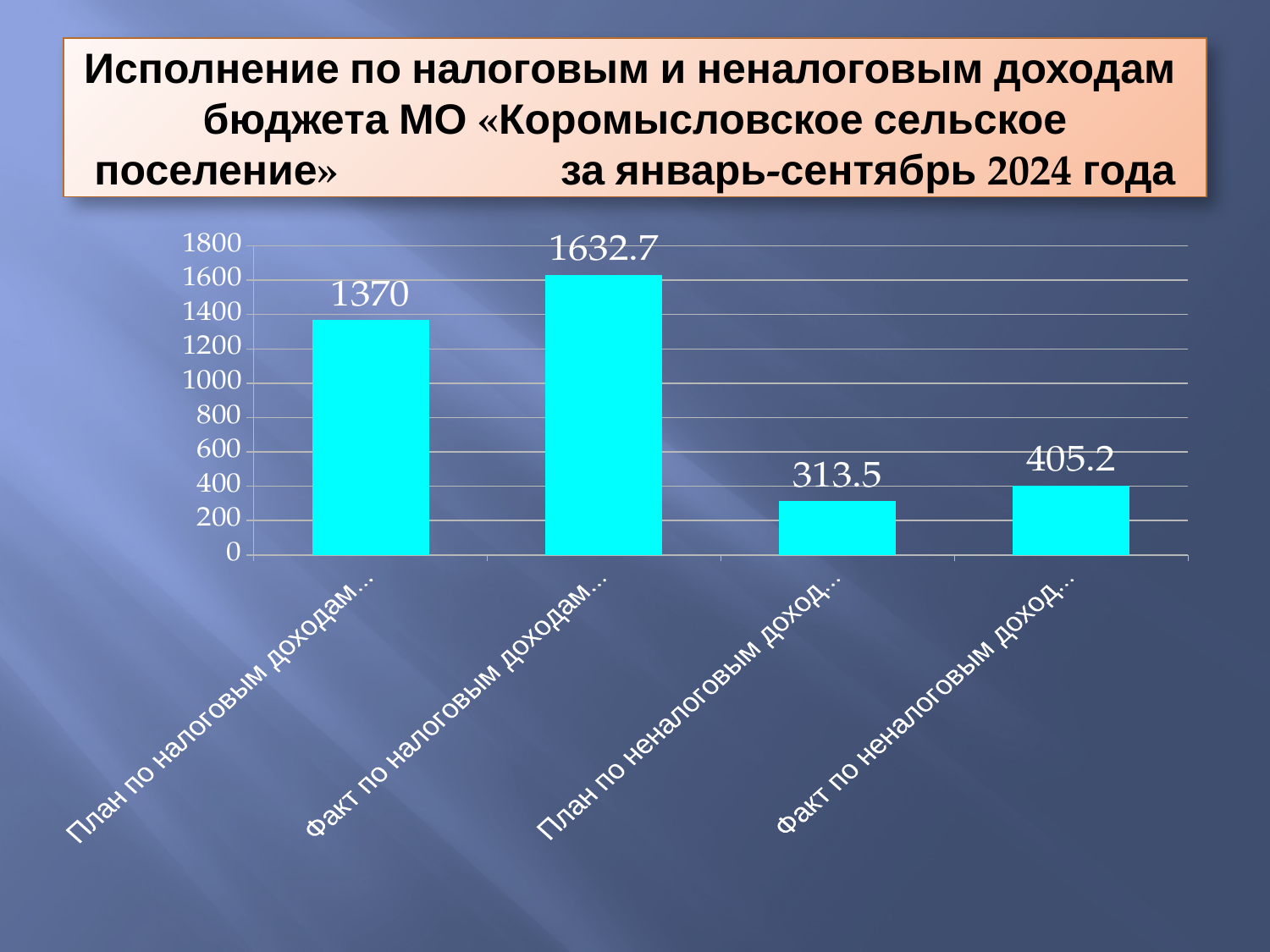

# Исполнение по налоговым и неналоговым доходам  бюджета МО «Коромысловское сельское поселение»                     за январь-сентябрь 2024 года

### Chart

| Category | Столбец1 |
|---|---|
| План по налоговым доходам за январь-сентябрь 2024г. | 1370.0 |
| Факт по налоговым доходам за январь-сентябрь 2024г. | 1632.7 |
| План по неналоговым доходам за январь-сентябрь 2024г. | 313.5 |
| Факт по неналоговым доходам за январь-сентябрь 2024г. | 405.2 |